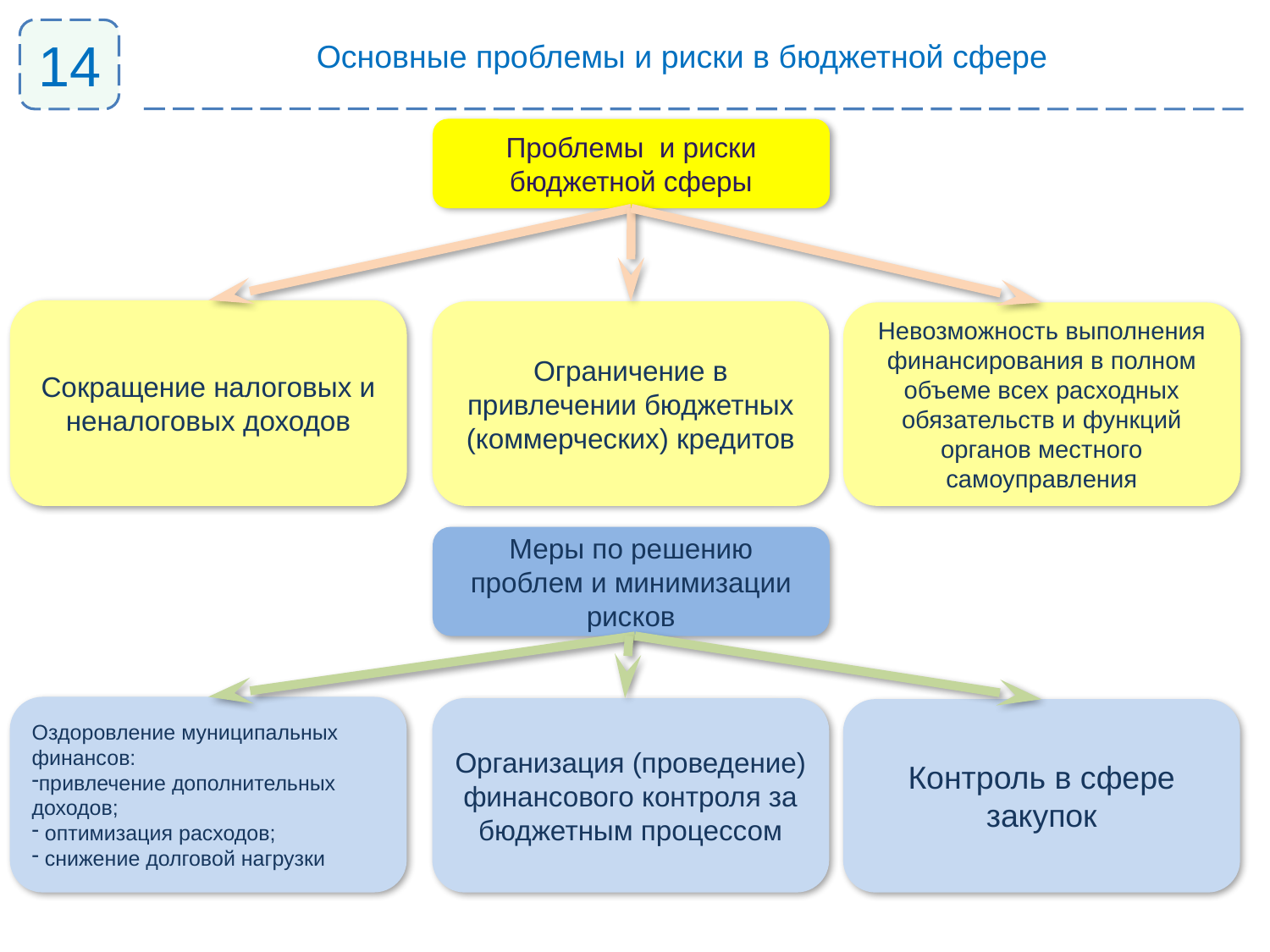

14
Основные проблемы и риски в бюджетной сфере
Проблемы  и риски бюджетной сферы
Сокращение налоговых и неналоговых доходов
Ограничение в привлечении бюджетных (коммерческих) кредитов
Невозможность выполнения финансирования в полном объеме всех расходных обязательств и функций органов местного самоуправления
Меры по решению проблем и минимизации рисков
Оздоровление муниципальных финансов:
привлечение дополнительных доходов;
 оптимизация расходов;
 снижение долговой нагрузки
Организация (проведение) финансового контроля за бюджетным процессом
Контроль в сфере закупок